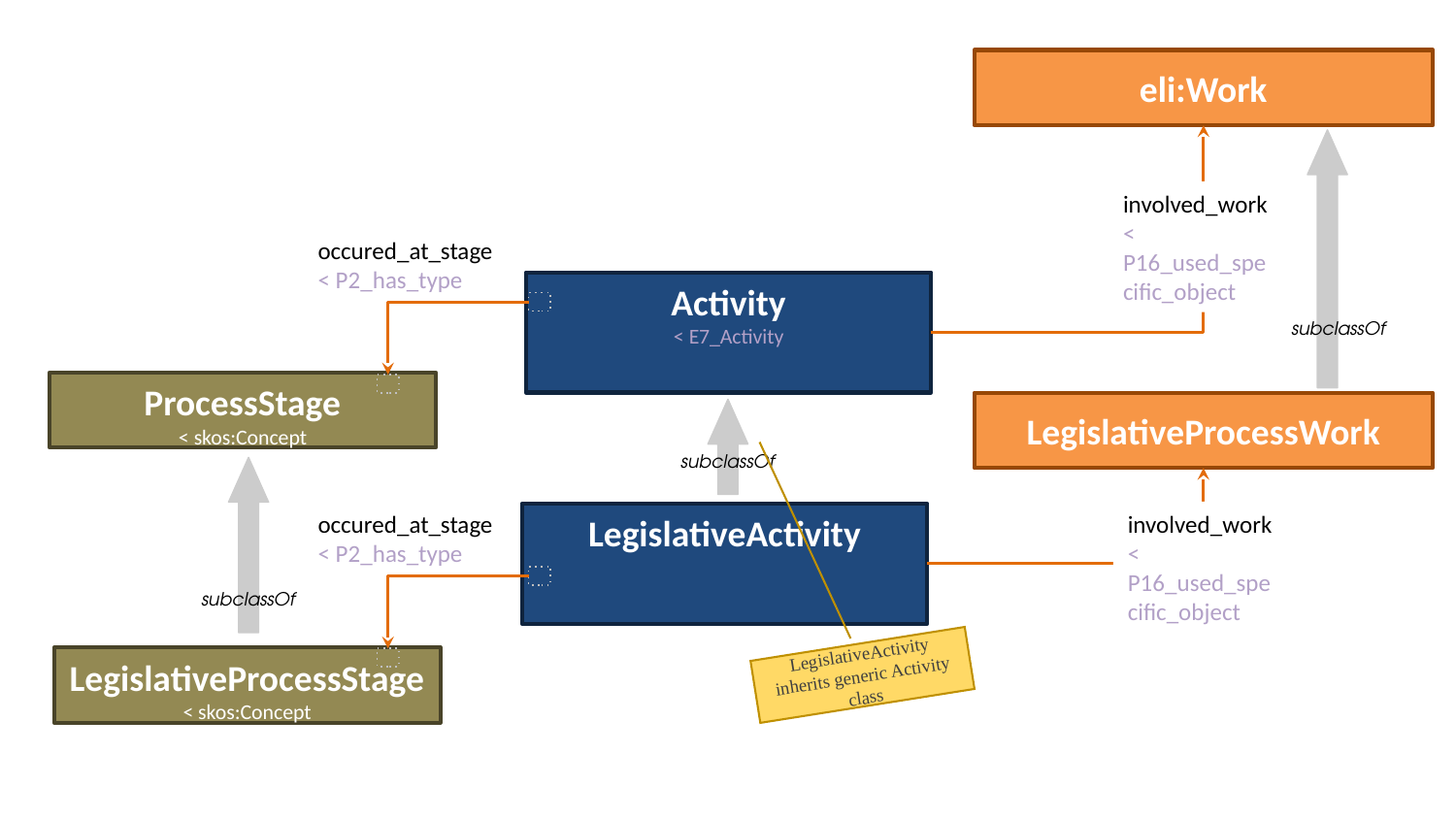

eli:Work
involved_work
< P16_used_specific_object
occured_at_stage
< P2_has_type

Activity
< E7_Activity

subclassOf
ProcessStage
< skos:Concept

LegislativeProcessWork

subclassOf
occured_at_stage
< P2_has_type
involved_work
< P16_used_specific_object
LegislativeActivity

subclassOf
LegislativeActivity inherits generic Activity class
LegislativeProcessStage
< skos:Concept